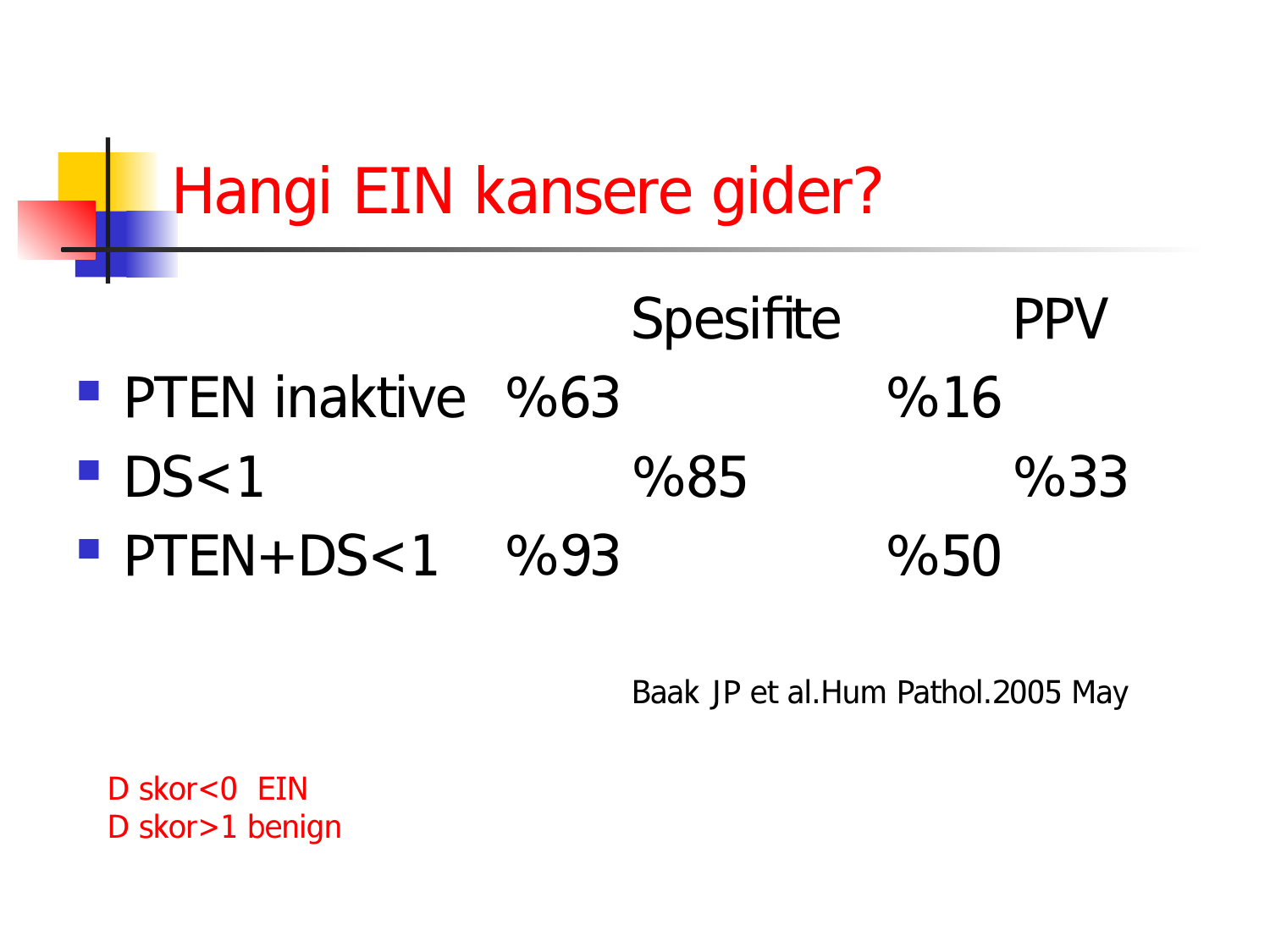

# Hangi EIN kansere gider?
					Spesifite		PPV
PTEN inaktive	%63			%16
DS<1			%85			%33
PTEN+DS<1   	%93			%50

					Baak JP et al.Hum Pathol.2005 May

D skor<0  EIN
D skor>1 benign